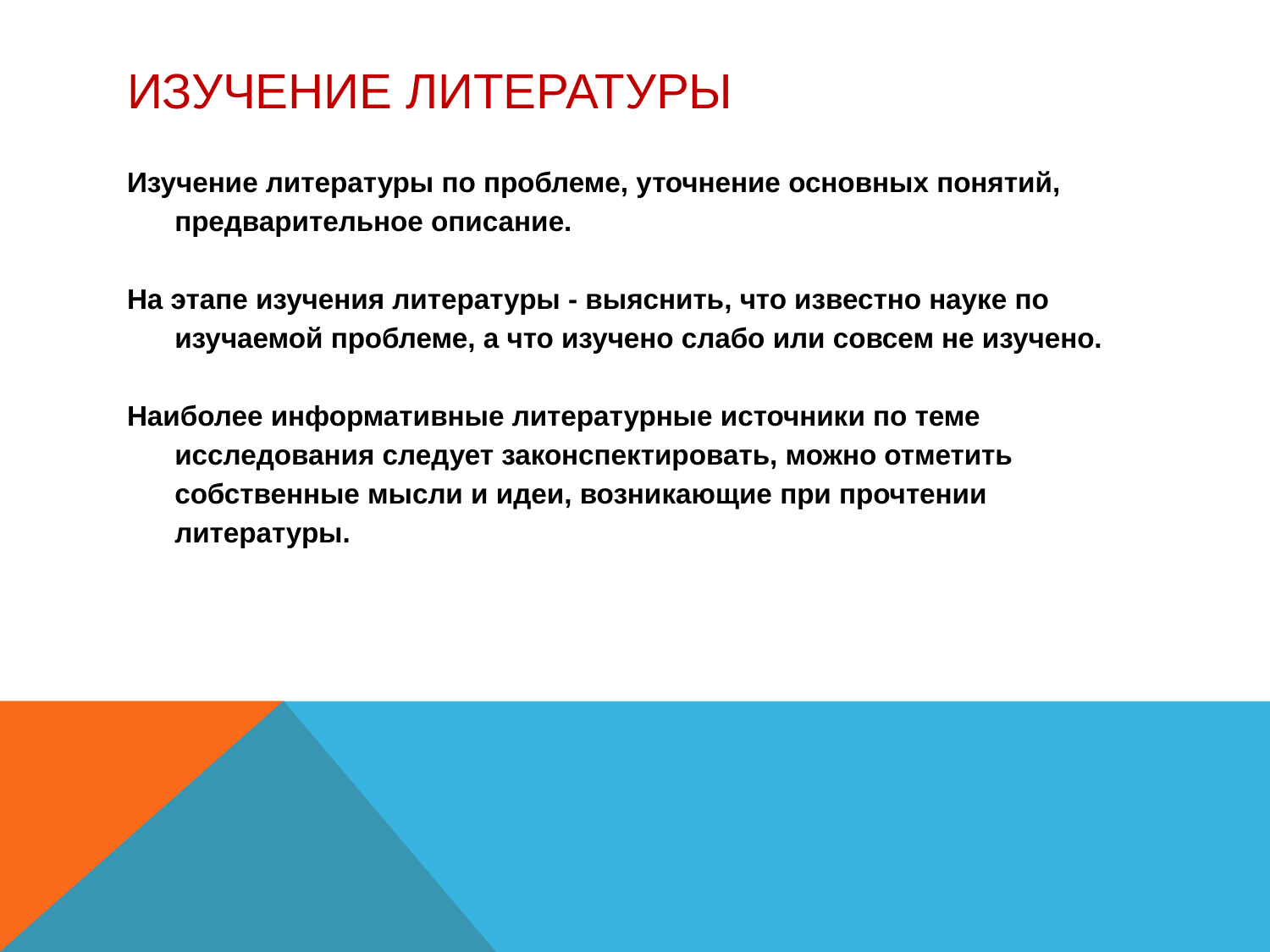

# Изучение литературы
Изучение литературы по проблеме, уточнение основных понятий, предварительное описание.
На этапе изучения литературы - выяснить, что известно науке по изучаемой проблеме, а что изучено слабо или совсем не изучено.
Наиболее информативные литературные источники по теме исследования следует законспектировать, можно отметить собственные мысли и идеи, возникающие при прочтении литературы.